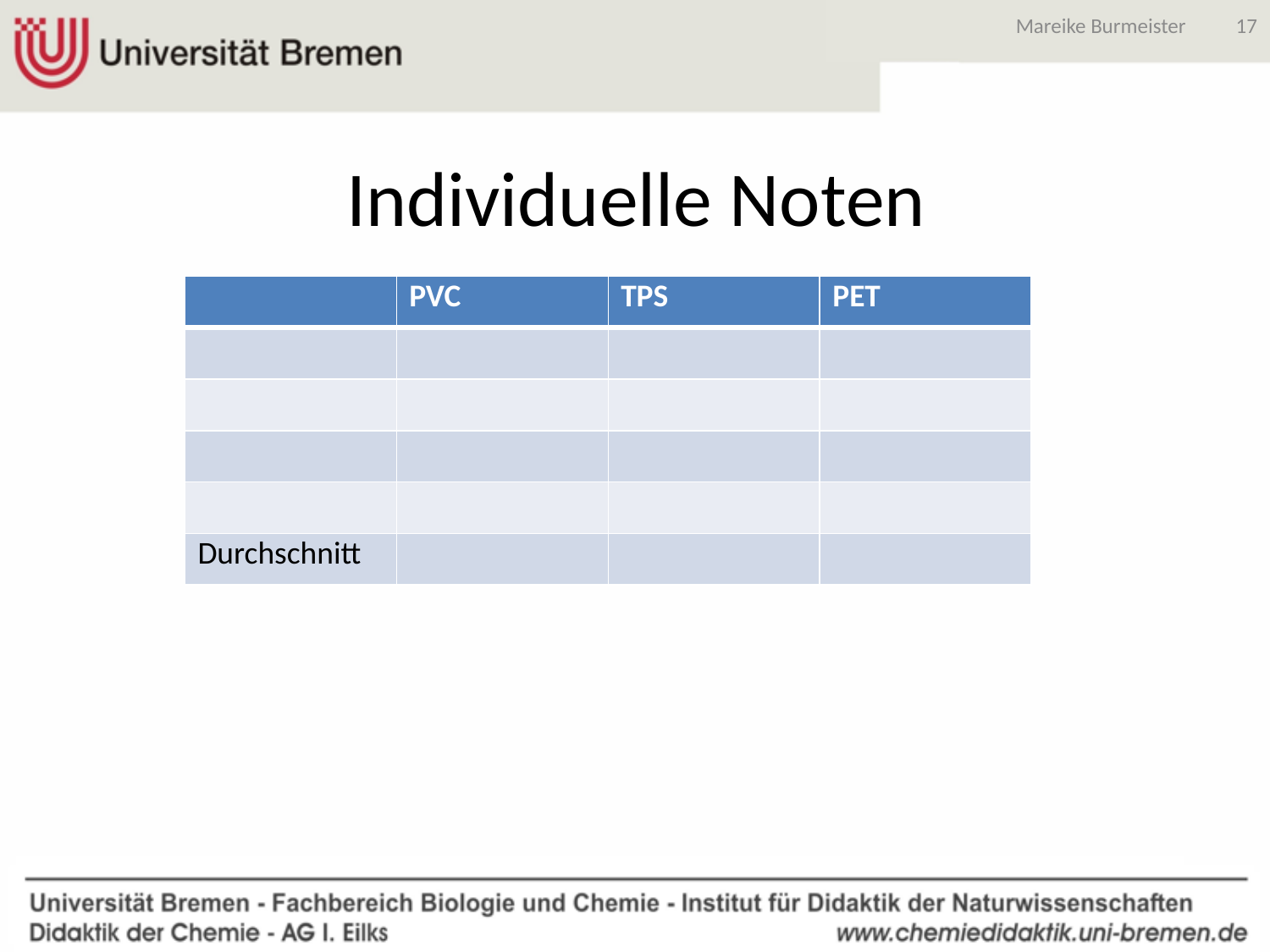

17
Mareike Burmeister
# Individuelle Noten
|  | PVC | TPS | PET |
| --- | --- | --- | --- |
|  |  |  |  |
|  |  |  |  |
|  |  |  |  |
|  |  |  |  |
| Durchschnitt |  |  |  |